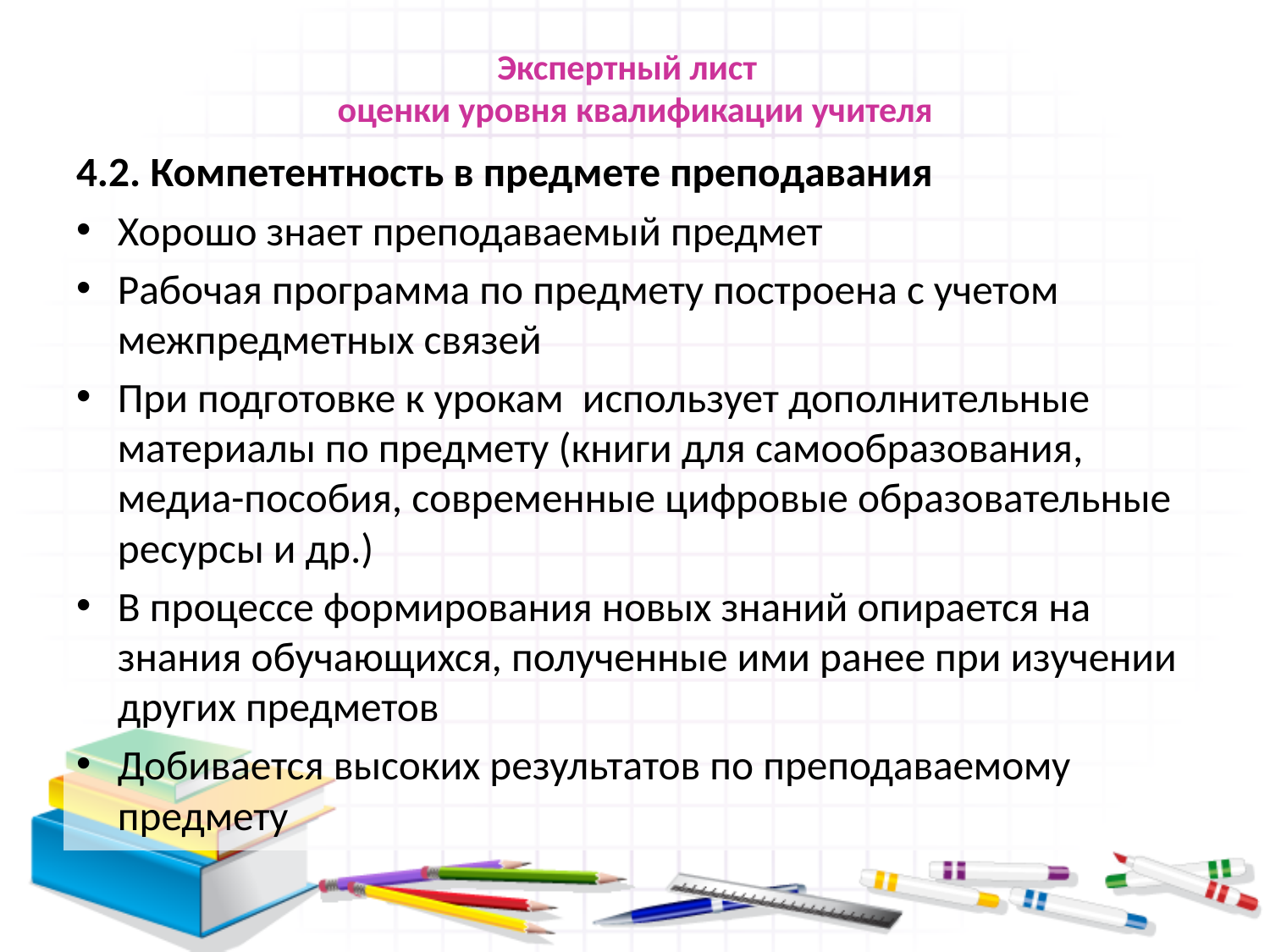

# Экспертный лист оценки уровня квалификации учителя
4.2. Компетентность в предмете преподавания
Хорошо знает преподаваемый предмет
Рабочая программа по предмету построена с учетом межпредметных связей
При подготовке к урокам  использует дополнительные материалы по предмету (книги для самообразования, медиа-пособия, современные цифровые образовательные ресурсы и др.)
В процессе формирования новых знаний опирается на знания обучающихся, полученные ими ранее при изучении других предметов
Добивается высоких результатов по преподаваемому предмету